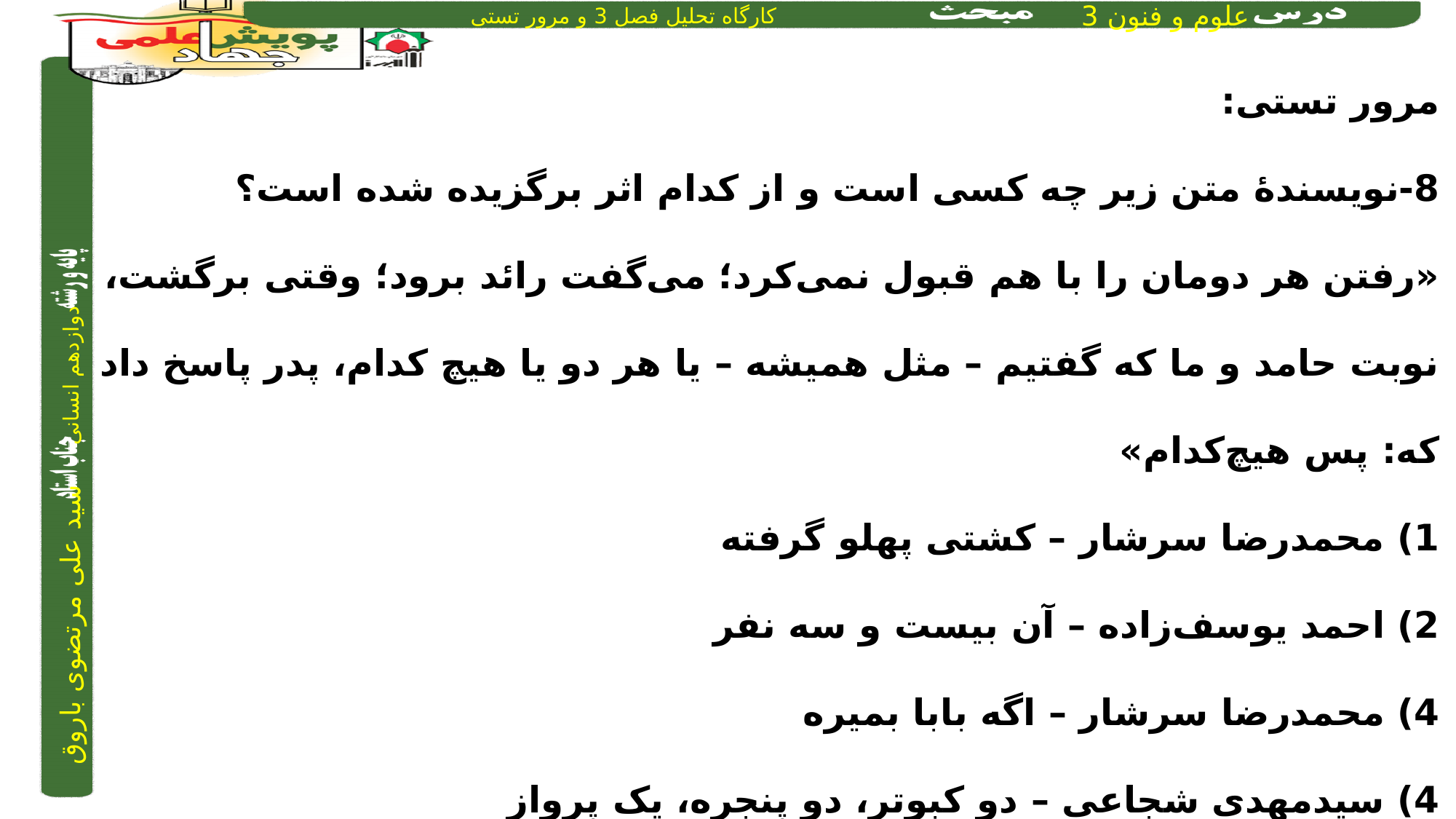

مرور تستی:
8-نویسندۀ متن زیر چه کسی است و از کدام اثر برگزیده شده است؟
«رفتن هر دومان را با هم قبول نمی‌کرد؛ می‌گفت رائد برود؛ وقتی برگشت، نوبت حامد و ما که گفتیم – مثل همیشه – یا هر دو یا هیچ کدام، پدر پاسخ داد که: پس هیچ‌کدام»
1) محمدرضا سرشار – کشتی پهلو گرفته
2) احمد یوسف‌زاده – آن بیست و سه نفر
4) محمدرضا سرشار – اگه بابا بمیره
4) سیدمهدی شجاعی – دو کبوتر، دو پنجره، یک پرواز
4